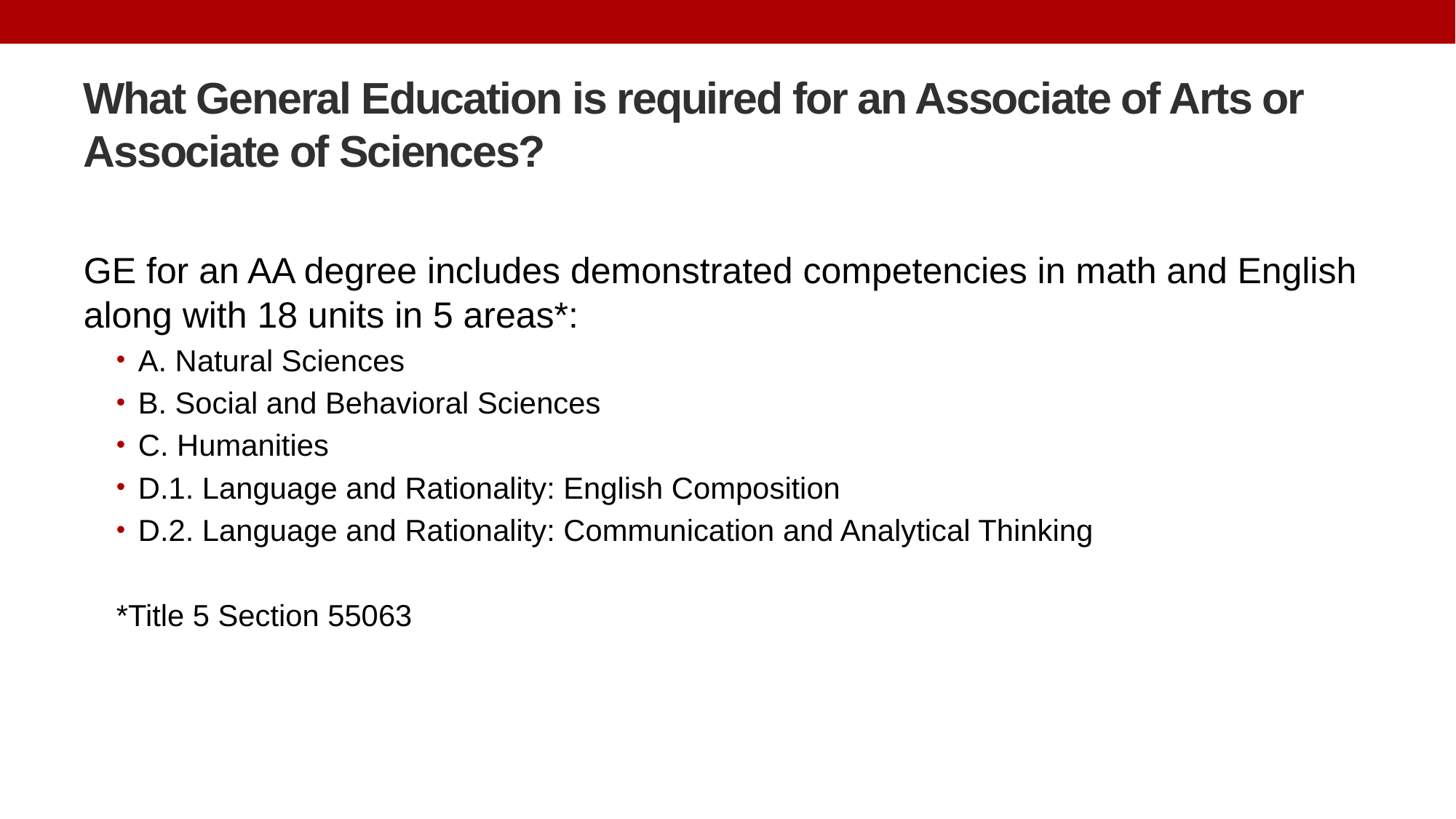

# What General Education is required for an Associate of Arts or Associate of Sciences?

GE for an AA degree includes demonstrated competencies in math and English along with 18 units in 5 areas*:
A. Natural Sciences
B. Social and Behavioral Sciences
C. Humanities
D.1. Language and Rationality: English Composition
D.2. Language and Rationality: Communication and Analytical Thinking

*Title 5 Section 55063